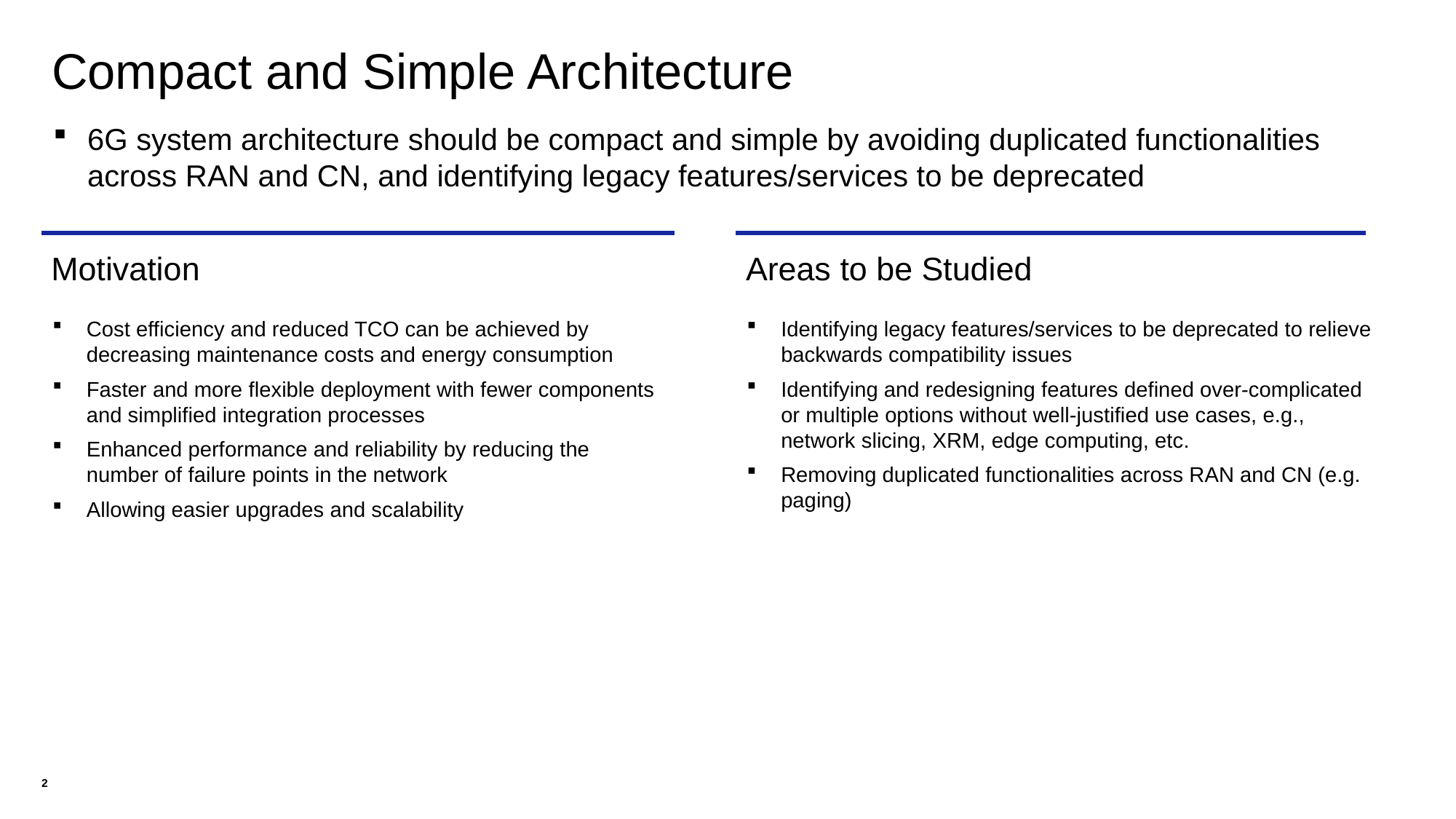

Compact and Simple Architecture
6G system architecture should be compact and simple by avoiding duplicated functionalities across RAN and CN, and identifying legacy features/services to be deprecated

Motivation
Areas to be Studied
Cost efficiency and reduced TCO can be achieved by decreasing maintenance costs and energy consumption
Faster and more flexible deployment with fewer components and simplified integration processes
Enhanced performance and reliability by reducing the number of failure points in the network
Allowing easier upgrades and scalability
Identifying legacy features/services to be deprecated to relieve backwards compatibility issues
Identifying and redesigning features defined over-complicated or multiple options without well-justified use cases, e.g., network slicing, XRM, edge computing, etc.
Removing duplicated functionalities across RAN and CN (e.g. paging)